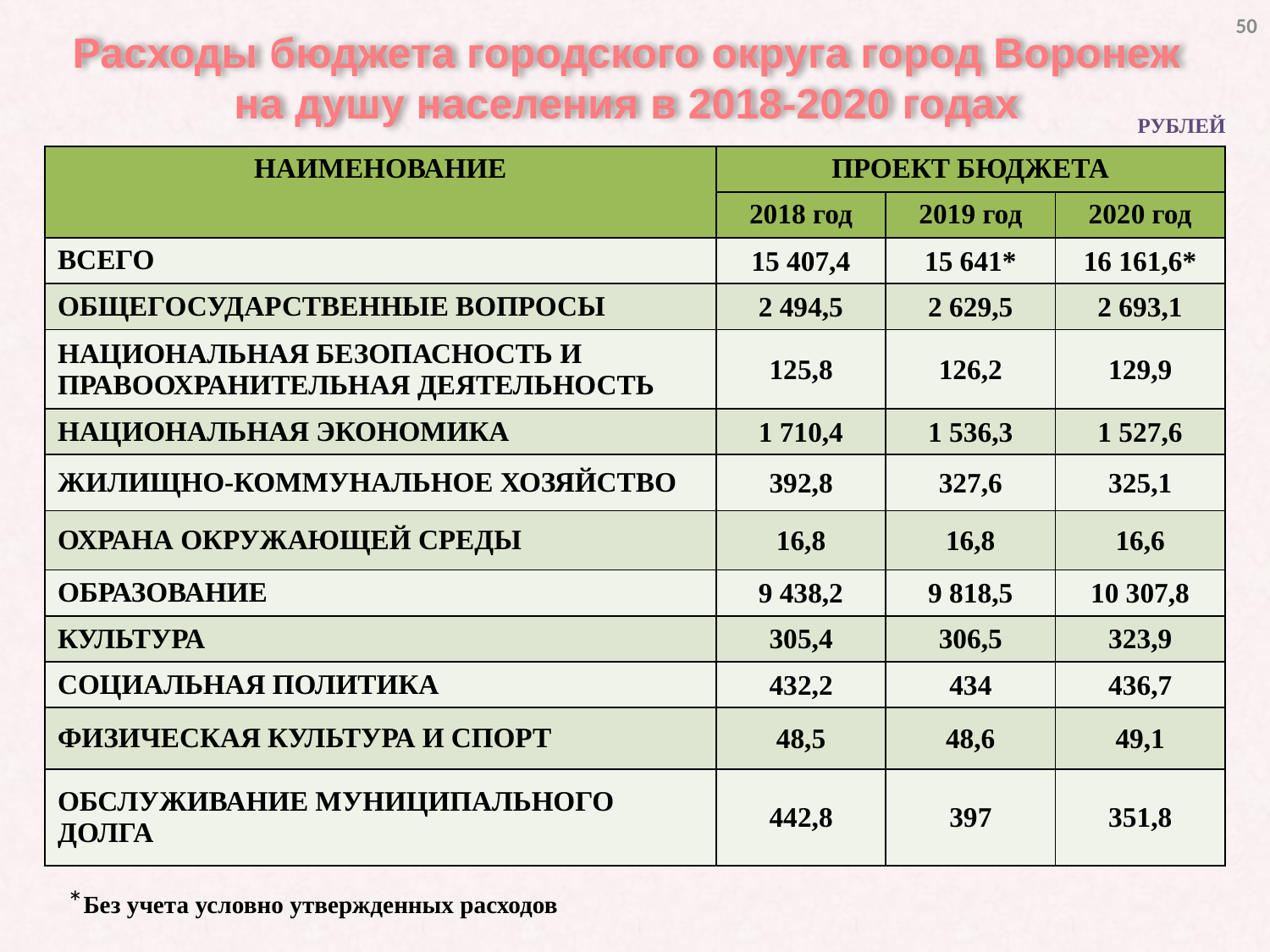

# Расходы бюджета городского округа город Воронеж на душу населения в 2018-2020 годах
50
 РУБЛЕЙ
| НАИМЕНОВАНИЕ | ПРОЕКТ БЮДЖЕТА |  |  |
| --- | --- | --- | --- |
|  | 2018 год | 2019 год | 2020 год |
| ВСЕГО | 15 407,4 | 15 641\* | 16 161,6\* |
| ОБЩЕГОСУДАРСТВЕННЫЕ ВОПРОСЫ | 2 494,5 | 2 629,5 | 2 693,1 |
| НАЦИОНАЛЬНАЯ БЕЗОПАСНОСТЬ И ПРАВООХРАНИТЕЛЬНАЯ ДЕЯТЕЛЬНОСТЬ | 125,8 | 126,2 | 129,9 |
| НАЦИОНАЛЬНАЯ ЭКОНОМИКА | 1 710,4 | 1 536,3 | 1 527,6 |
| ЖИЛИЩНО-КОММУНАЛЬНОЕ ХОЗЯЙСТВО | 392,8 | 327,6 | 325,1 |
| ОХРАНА ОКРУЖАЮЩЕЙ СРЕДЫ | 16,8 | 16,8 | 16,6 |
| ОБРАЗОВАНИЕ | 9 438,2 | 9 818,5 | 10 307,8 |
| КУЛЬТУРА | 305,4 | 306,5 | 323,9 |
| СОЦИАЛЬНАЯ ПОЛИТИКА | 432,2 | 434 | 436,7 |
| ФИЗИЧЕСКАЯ КУЛЬТУРА И СПОРТ | 48,5 | 48,6 | 49,1 |
| ОБСЛУЖИВАНИЕ МУНИЦИПАЛЬНОГО ДОЛГА | 442,8 | 397 | 351,8 |
*Без учета условно утвержденных расходов